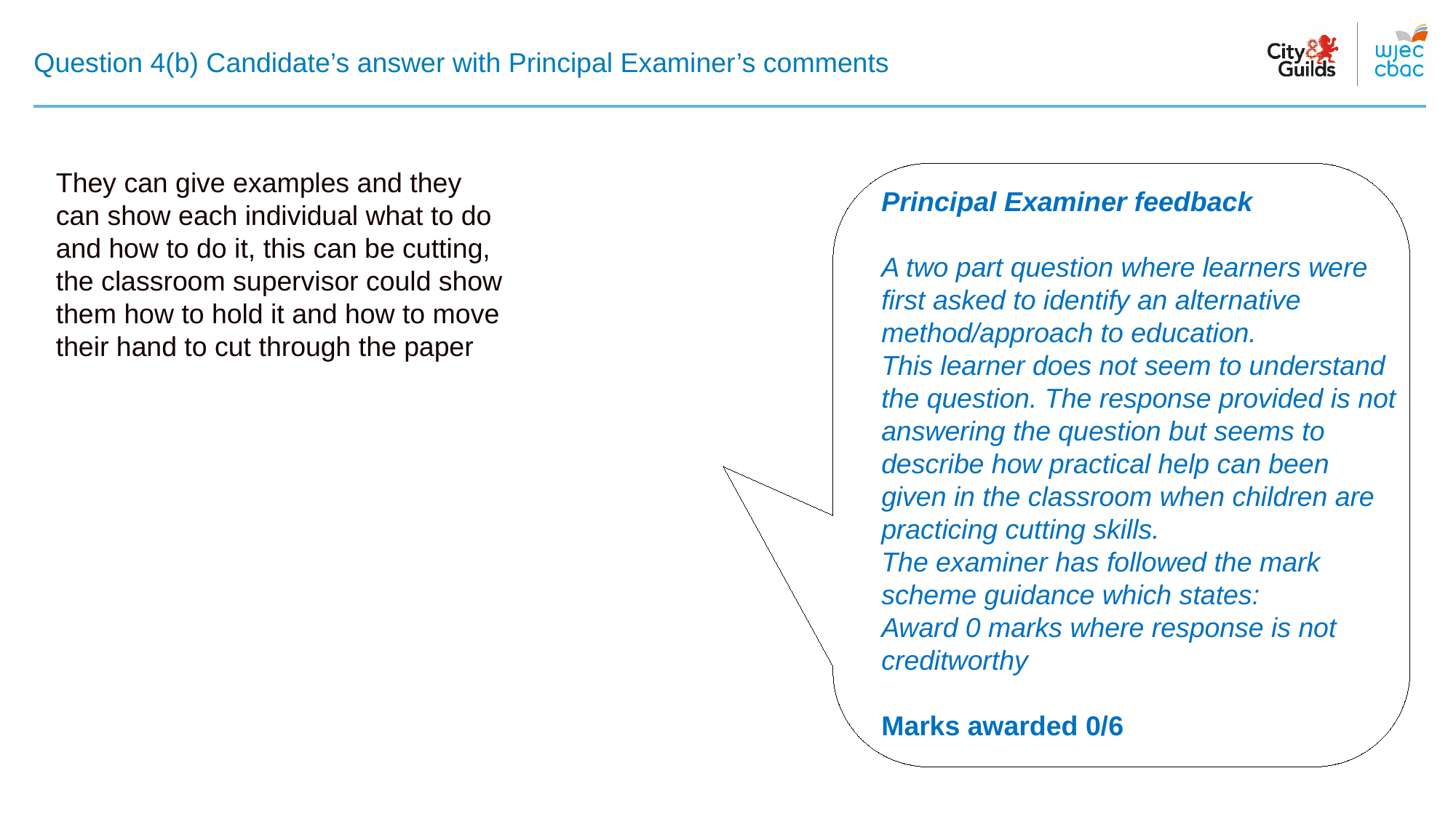

# Question 4(b) Candidate’s answer with Principal Examiner’s comments
They can give examples and they can show each individual what to do and how to do it, this can be cutting, the classroom supervisor could show them how to hold it and how to move their hand to cut through the paper

Principal Examiner feedback

A two part question where learners were first asked to identify an alternative method/approach to education.
This learner does not seem to understand the question. The response provided is not answering the question but seems to describe how practical help can been given in the classroom when children are practicing cutting skills.
The examiner has followed the mark scheme guidance which states:
Award 0 marks where response is not creditworthy

Marks awarded 0/6